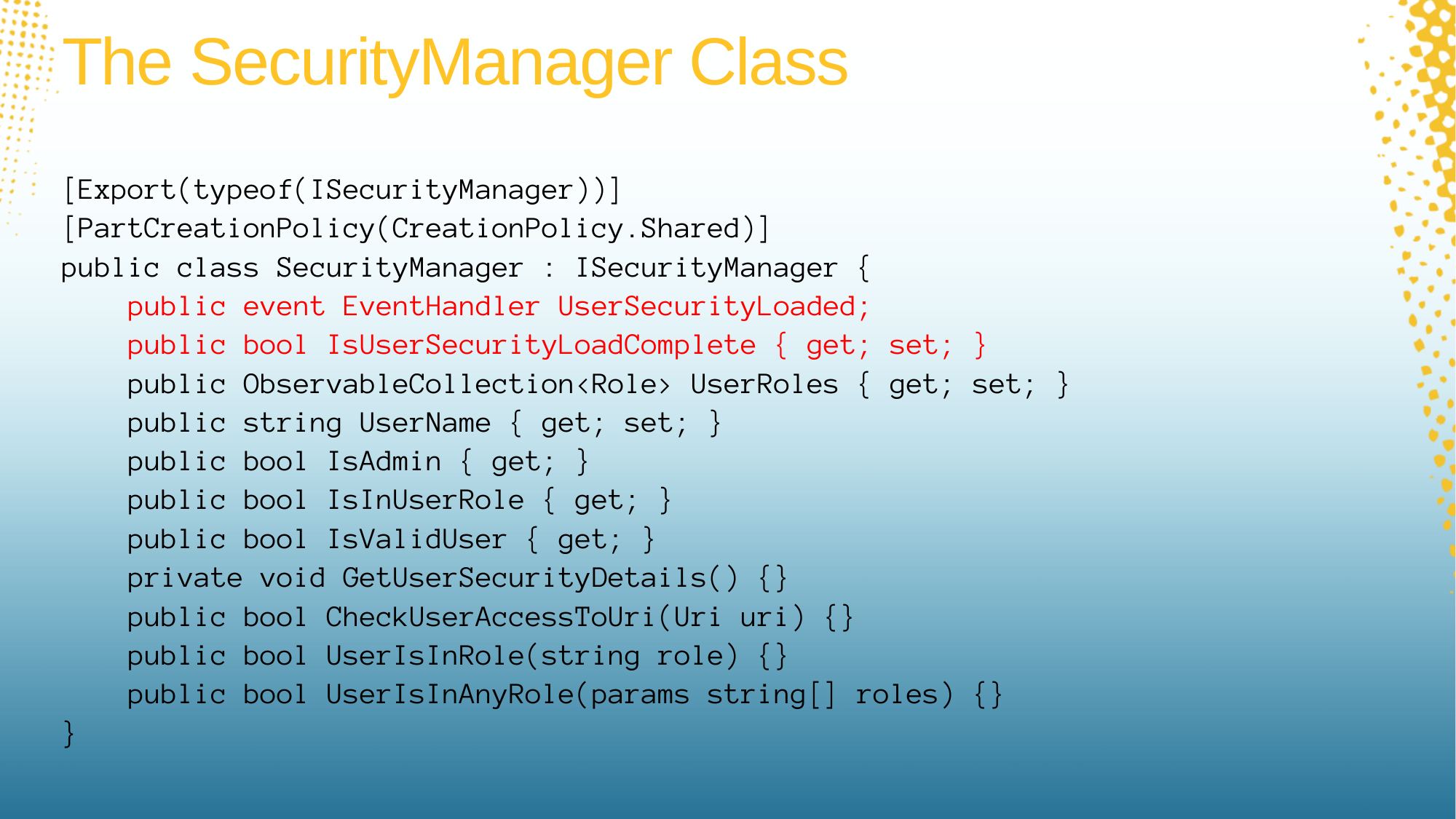

# The SecurityManager Class
[Export(typeof(ISecurityManager))]
[PartCreationPolicy(CreationPolicy.Shared)]
public class SecurityManager : ISecurityManager {
    public event EventHandler UserSecurityLoaded;
    public bool IsUserSecurityLoadComplete { get; set; }
    public ObservableCollection<Role> UserRoles { get; set; }
    public string UserName { get; set; }
    public bool IsAdmin { get; }
    public bool IsInUserRole { get; }
    public bool IsValidUser { get; }
    private void GetUserSecurityDetails() {}
    public bool CheckUserAccessToUri(Uri uri) {}
    public bool UserIsInRole(string role) {}
    public bool UserIsInAnyRole(params string[] roles) {}
}